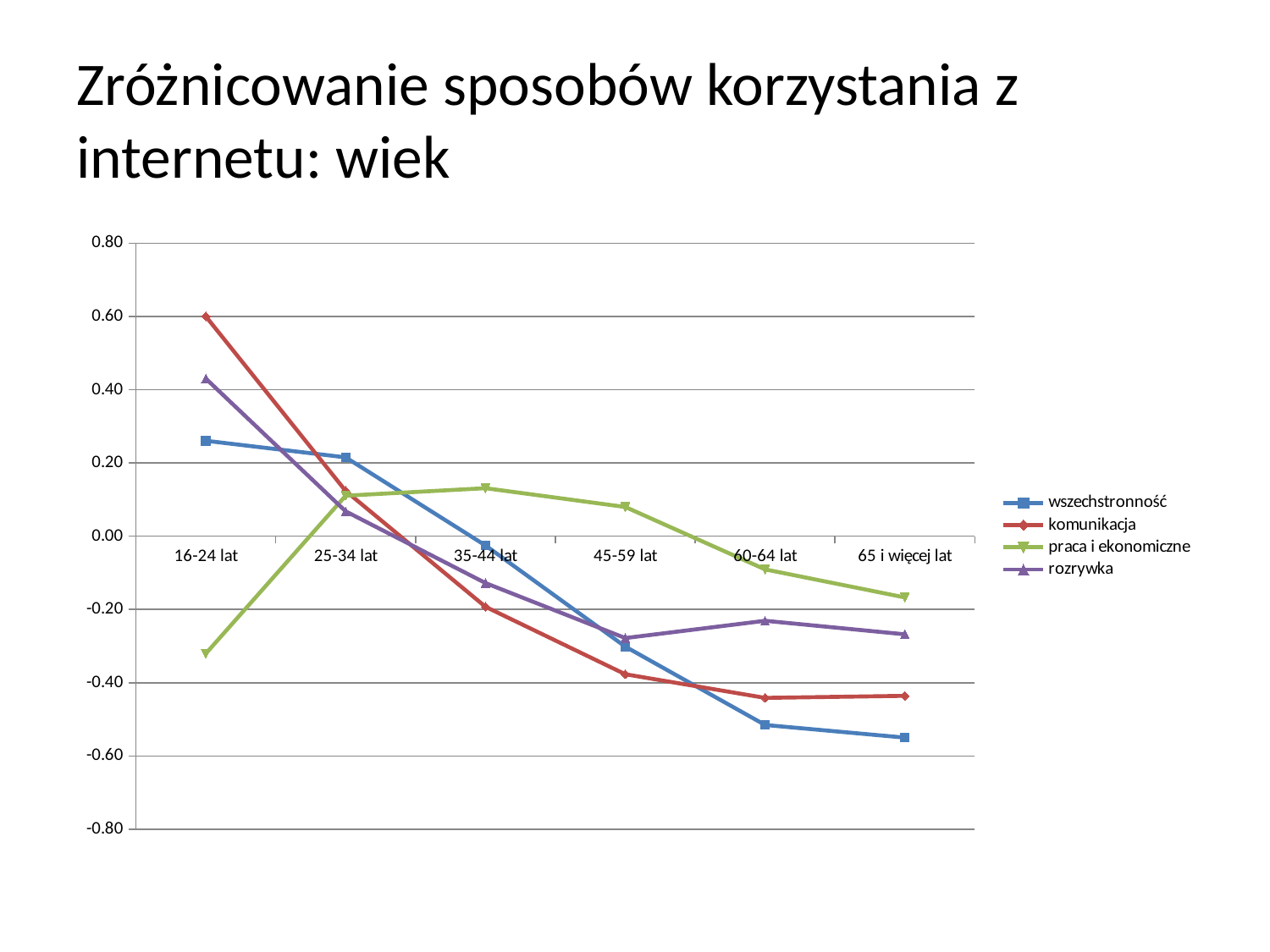

# Zróżnicowanie sposobów korzystania z internetu: wiek

### Chart

| Category | wszechstronność | komunikacja | praca i ekonomiczne | rozrywka |
|---|---|---|---|---|
| 16-24 lat | 0.2607920535700316 | 0.6003889058054064 | -0.32052225918647803 | 0.4304945647030264 |
| 25-34 lat | 0.21536459492499238 | 0.12372908565528142 | 0.11073928911762058 | 0.06800239704092918 |
| 35-44 lat | -0.02530233070178793 | -0.19280127337091063 | 0.131215882741137 | -0.1279918244434407 |
| 45-59 lat | -0.30152889673596517 | -0.377042670378362 | 0.07988697919823688 | -0.27814889006744753 |
| 60-64 lat | -0.5154671262143036 | -0.4415339262273223 | -0.09062834091865271 | -0.23093608134830557 |
| 65 i więcej lat | -0.5500494389547169 | -0.43592699018179637 | -0.16720640516410323 | -0.26790017728787896 |